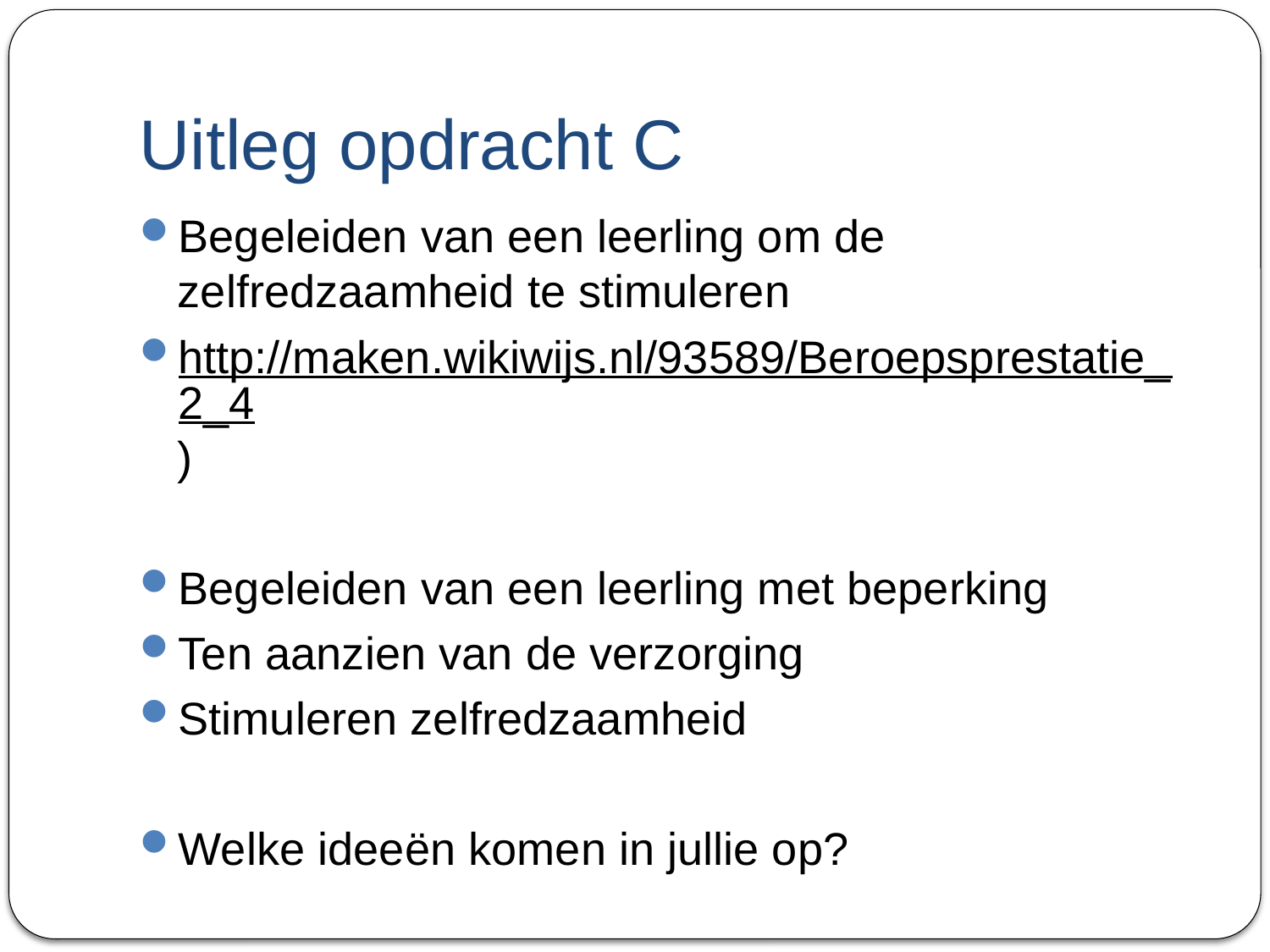

# Uitleg opdracht C
Begeleiden van een leerling om de zelfredzaamheid te stimuleren
http://maken.wikiwijs.nl/93589/Beroepsprestatie_2_4)

Begeleiden van een leerling met beperking
Ten aanzien van de verzorging
Stimuleren zelfredzaamheid

Welke ideeën komen in jullie op?